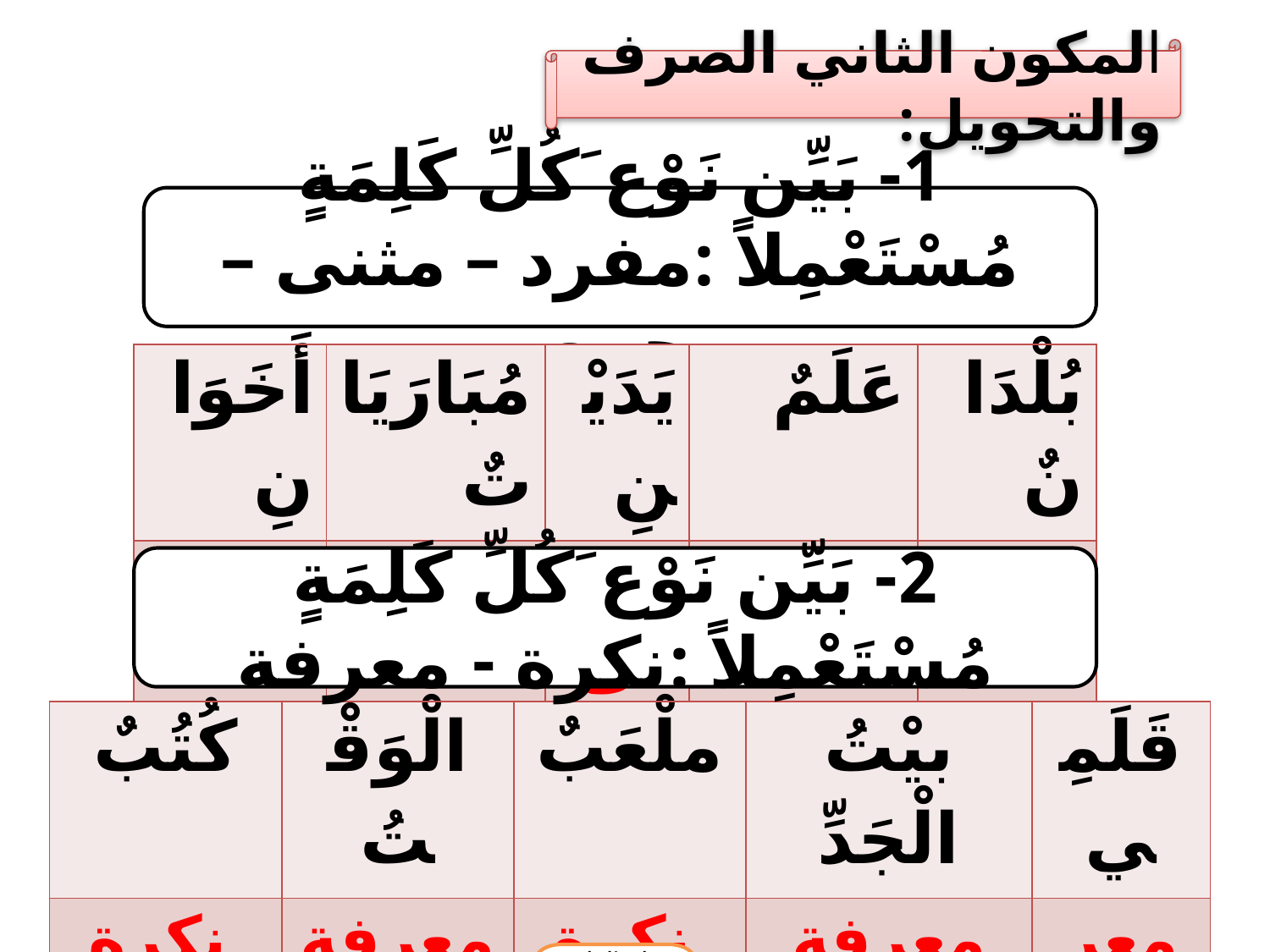

المكون الثاني الصرف والتحويل:
1- بَيِّن نَوْع َكُلِّ كَلِمَةٍ مُسْتَعْمِلاً :مفرد – مثنى – جمع
| أَخَوَانِ | مُبَارَيَاتٌ | يَدَيْنِ | عَلَمٌ | بُلْدَانٌ |
| --- | --- | --- | --- | --- |
| مثنى | جمع | مثنى | مفرد | جمع |
2- بَيِّن نَوْع َكُلِّ كَلِمَةٍ مُسْتَعْمِلاً :نكرة - معرفة
| كُتُبٌ | الْوَقْتُ | ملْعَبٌ | بيْتُ الْجَدِّ | قَلَمِي |
| --- | --- | --- | --- | --- |
| نكرة | معرفة | نكرة | معرفة | معرفة |
Slalin.h